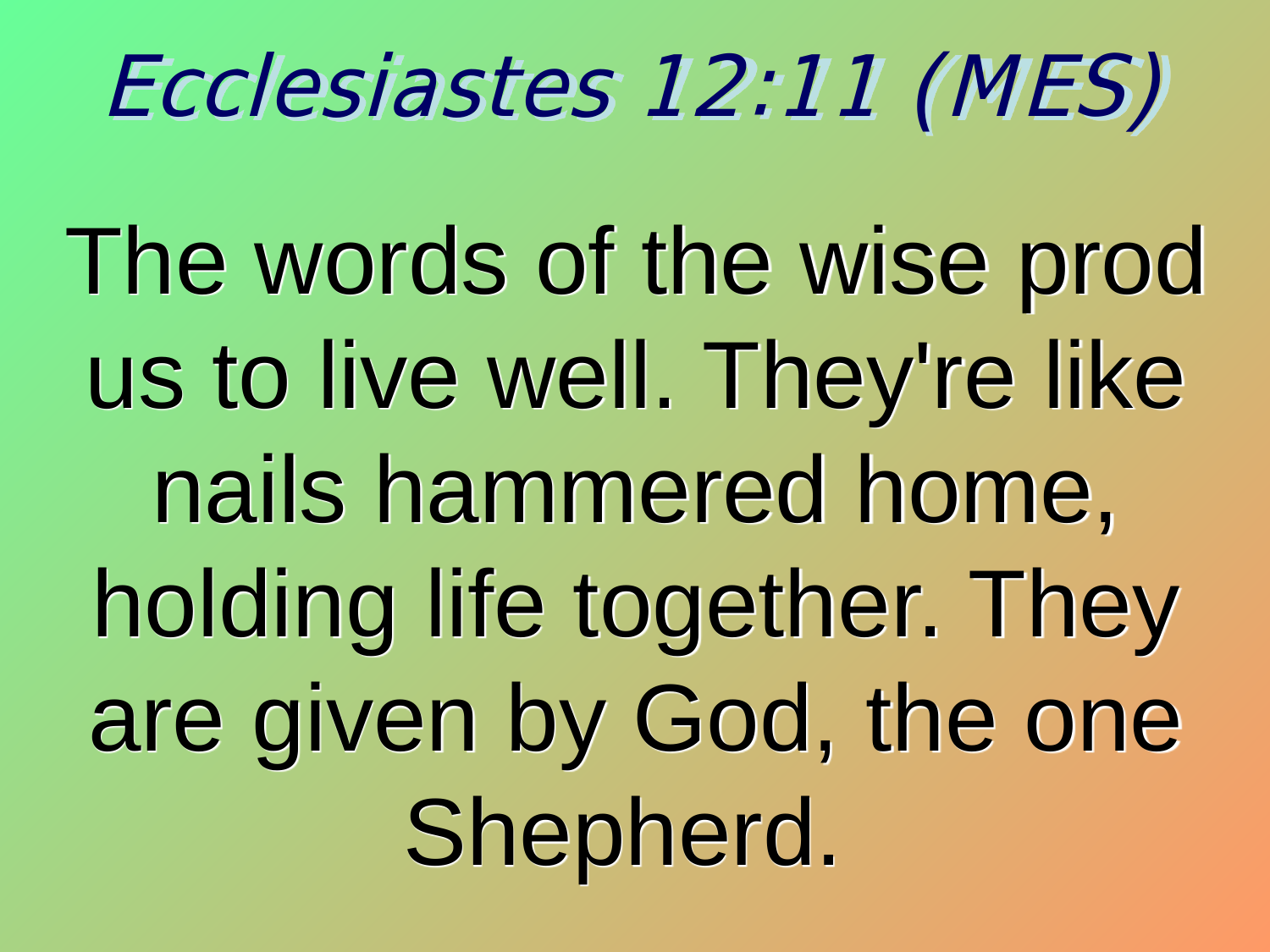

Ecclesiastes 12:11 (MES)
The words of the wise prod us to live well. They're like nails hammered home, holding life together. They are given by God, the one Shepherd.